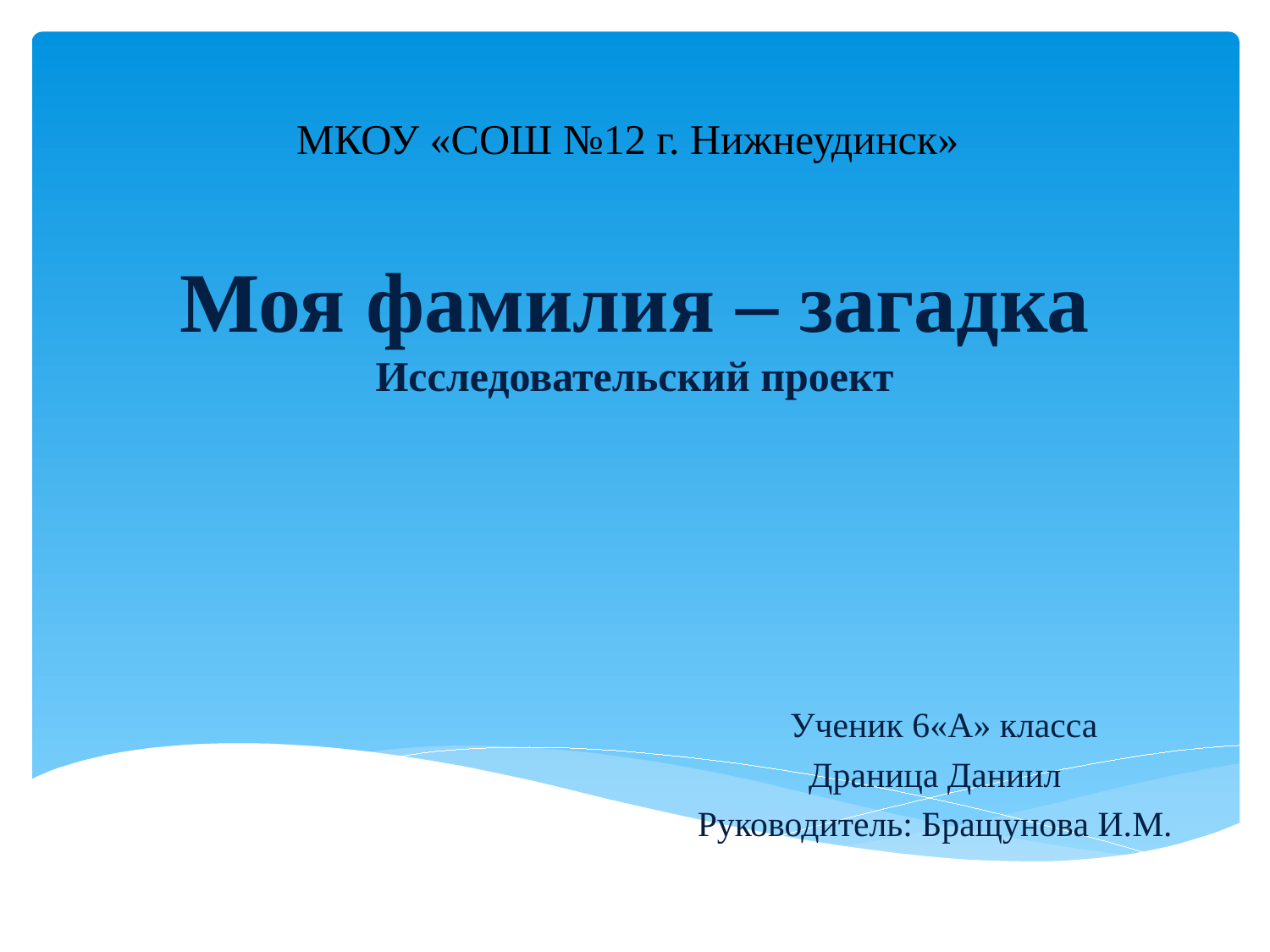

МКОУ «СОШ №12 г. Нижнеудинск»
# Моя фамилия – загадка Исследовательский проект
  Ученик 6«А» класса
Драница Даниил
Руководитель: Бращунова И.М.